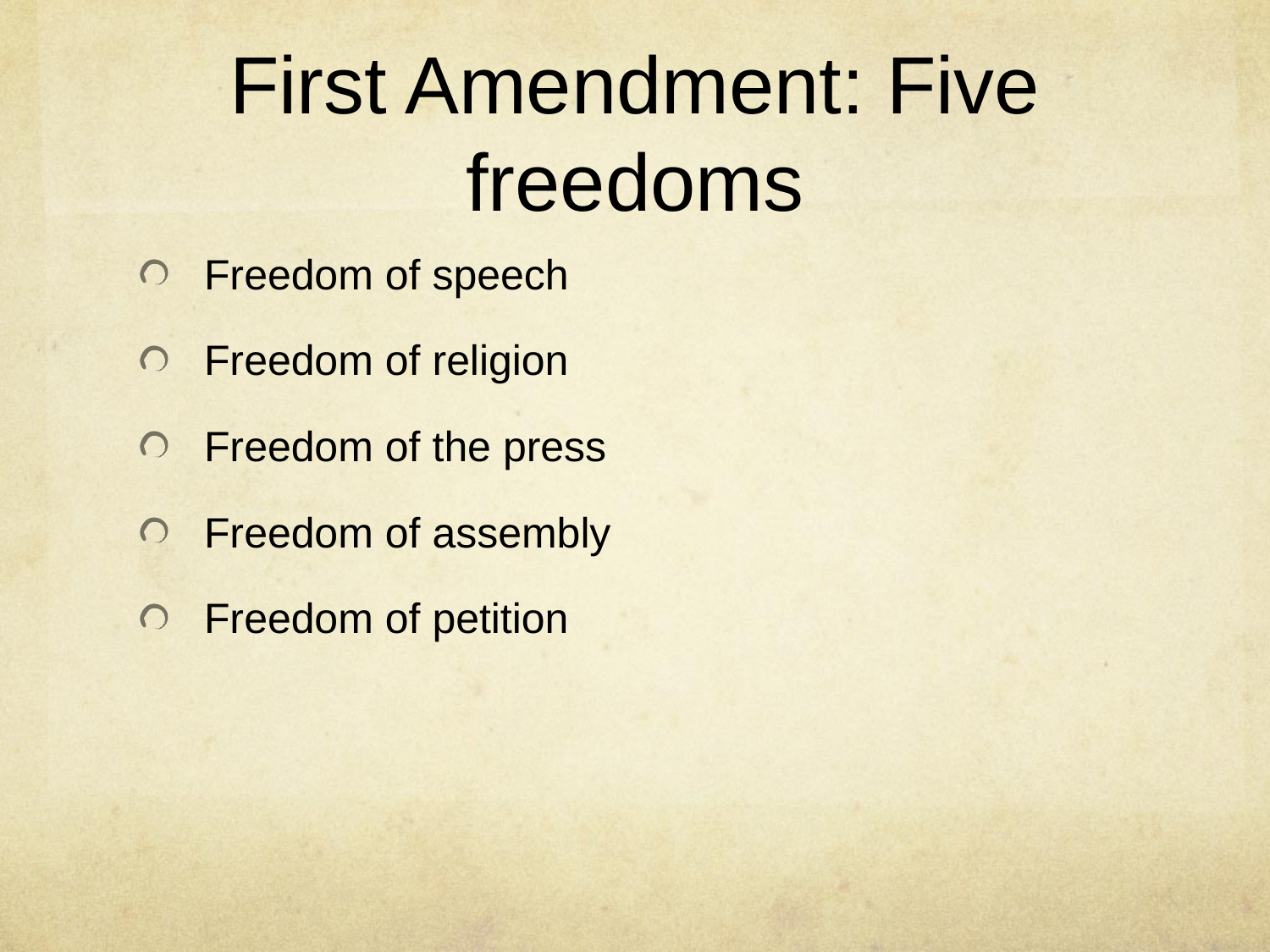

# First Amendment: Five freedoms
Freedom of speech
Freedom of religion
Freedom of the press
Freedom of assembly
Freedom of petition